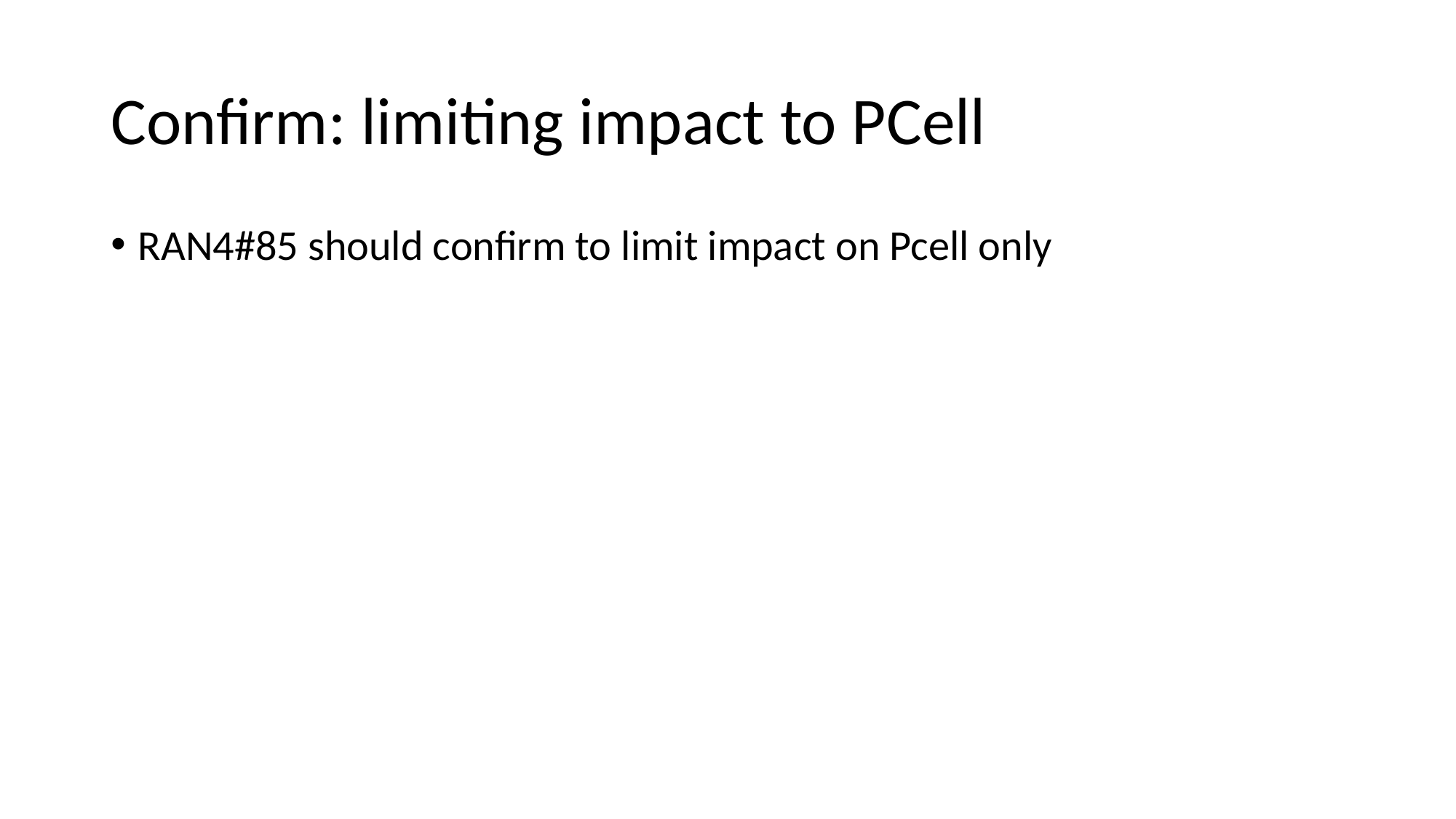

# Confirm: limiting impact to PCell
RAN4#85 should confirm to limit impact on Pcell only